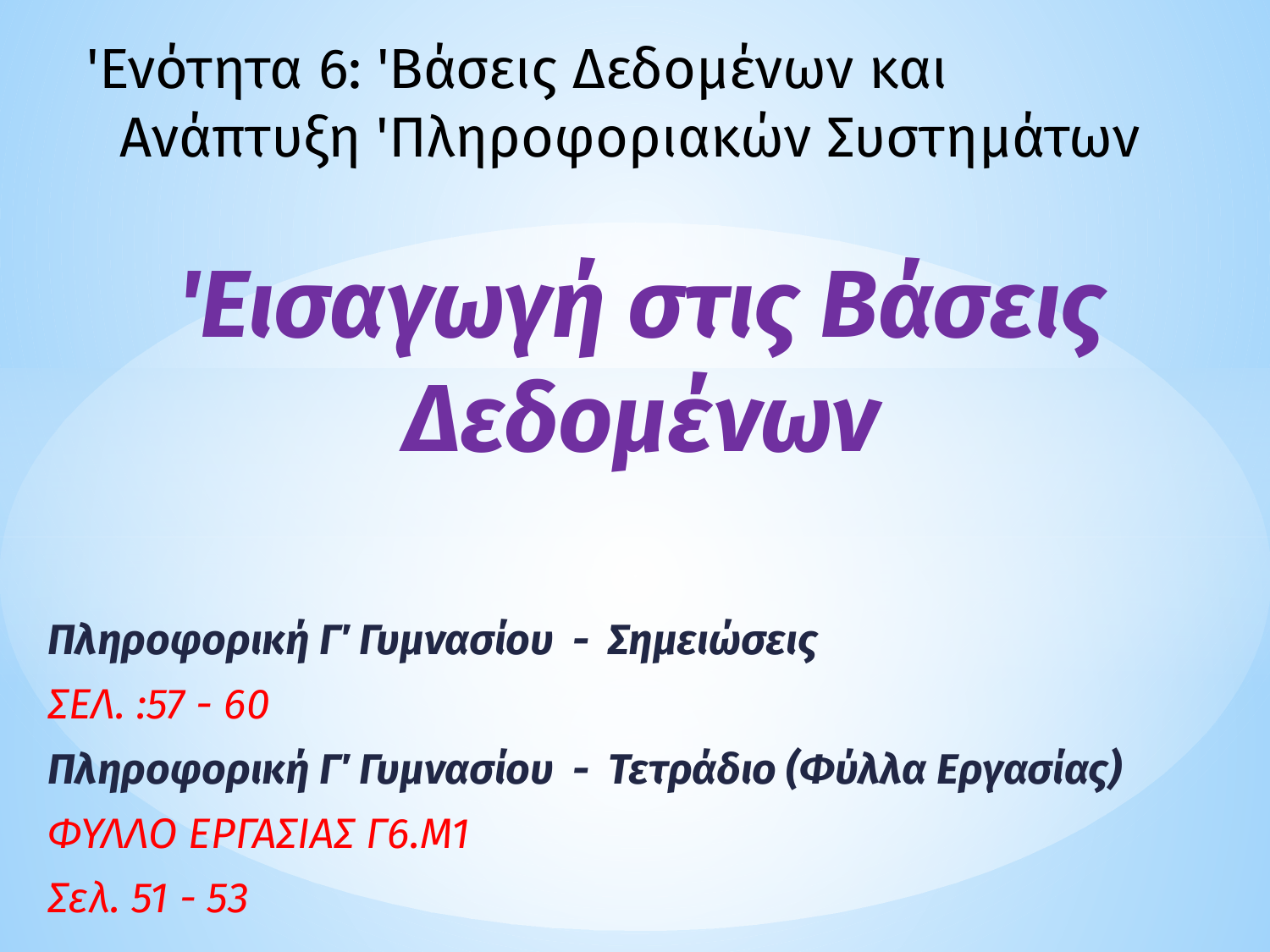

'Ενότητα 6: 'Βάσεις Δεδομένων και                Ανάπτυξη 'Πληροφοριακών Συστημάτων
# 'Εισαγωγή στις Βάσεις Δεδομένων
Πληροφορική Γ΄ Γυμνασίου  -  Σημειώσεις
ΣΕΛ. :57 - 60
Πληροφορική Γ΄ Γυμνασίου  -  Τετράδιο (Φύλλα Εργασίας)
ΦΥΛΛΟ ΕΡΓΑΣΙΑΣ Γ6.M1
Σελ. 51 - 53